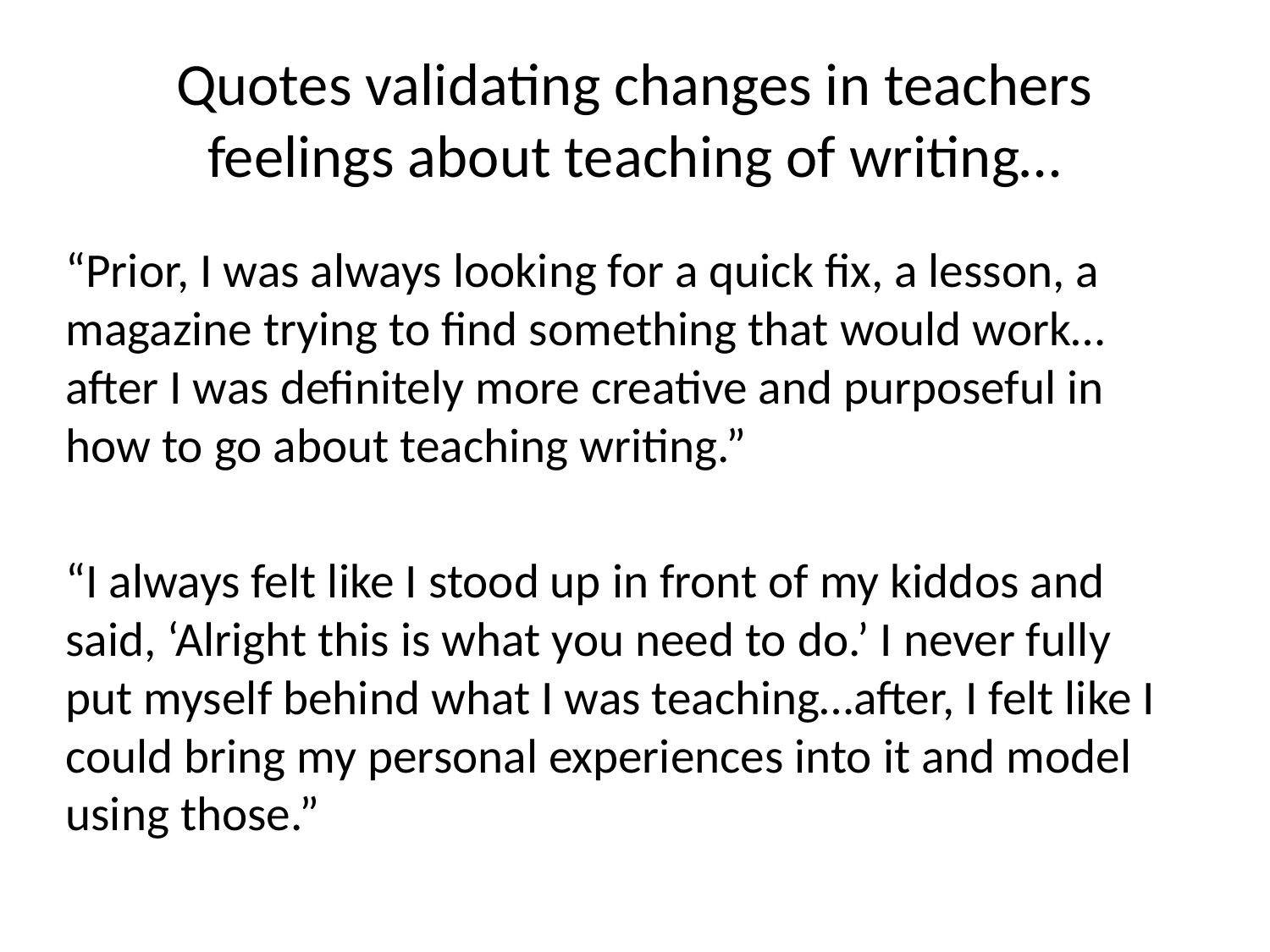

# Quotes validating changes in teachers feelings about teaching of writing…
“Prior, I was always looking for a quick fix, a lesson, a magazine trying to find something that would work…after I was definitely more creative and purposeful in how to go about teaching writing.”

“I always felt like I stood up in front of my kiddos and said, ‘Alright this is what you need to do.’ I never fully put myself behind what I was teaching…after, I felt like I could bring my personal experiences into it and model using those.”